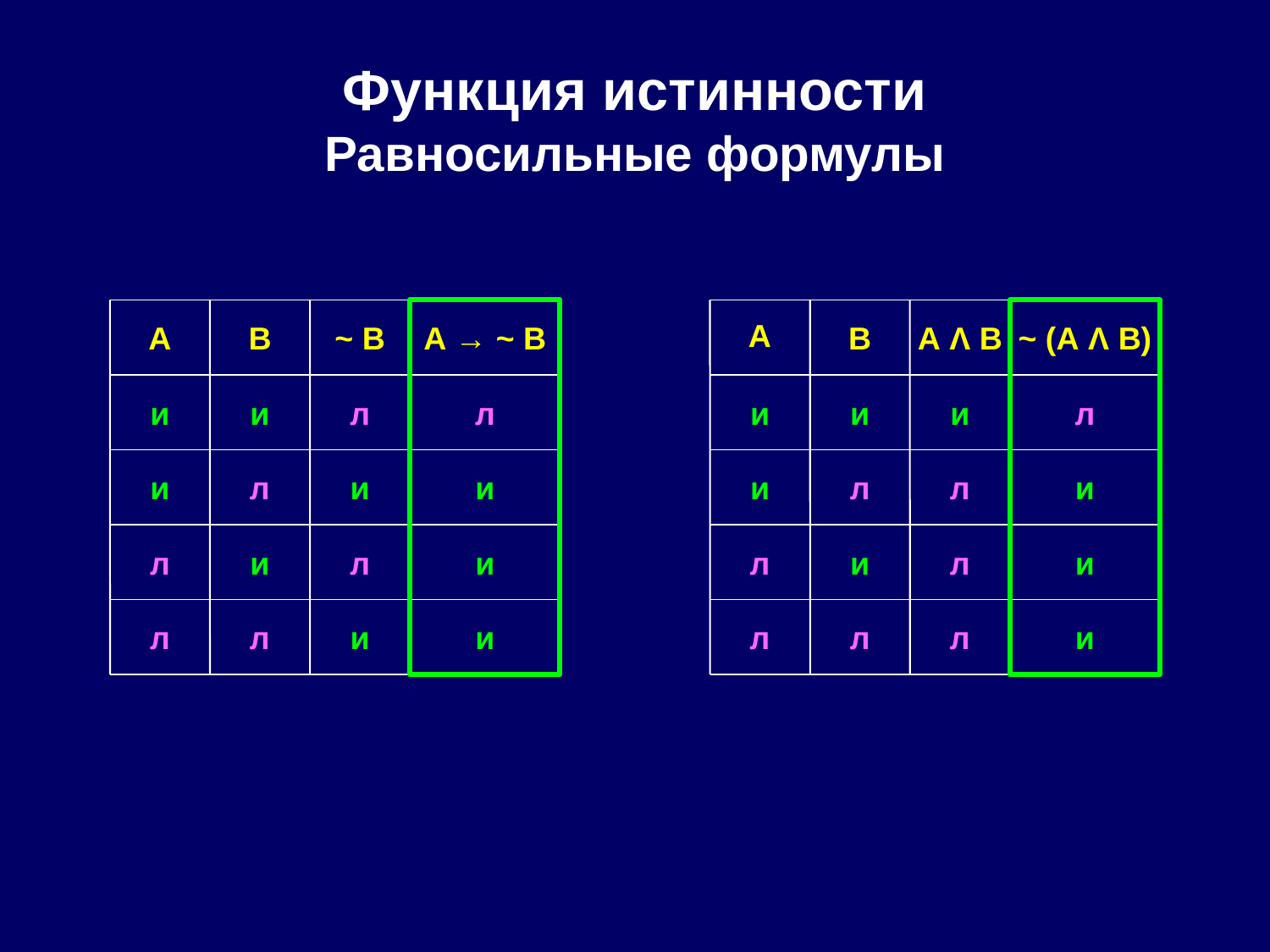

# Функция истинности Равносильные формулы
A

A

B

~ B

A → ~ B

B

A Λ B

~ (A Λ B)

и
и
л
л
и
и
и
л
и
л
и
и
и
л
л
и
л
и
л
и
л
и
л
и
л
л
и
и
л
л
л
и